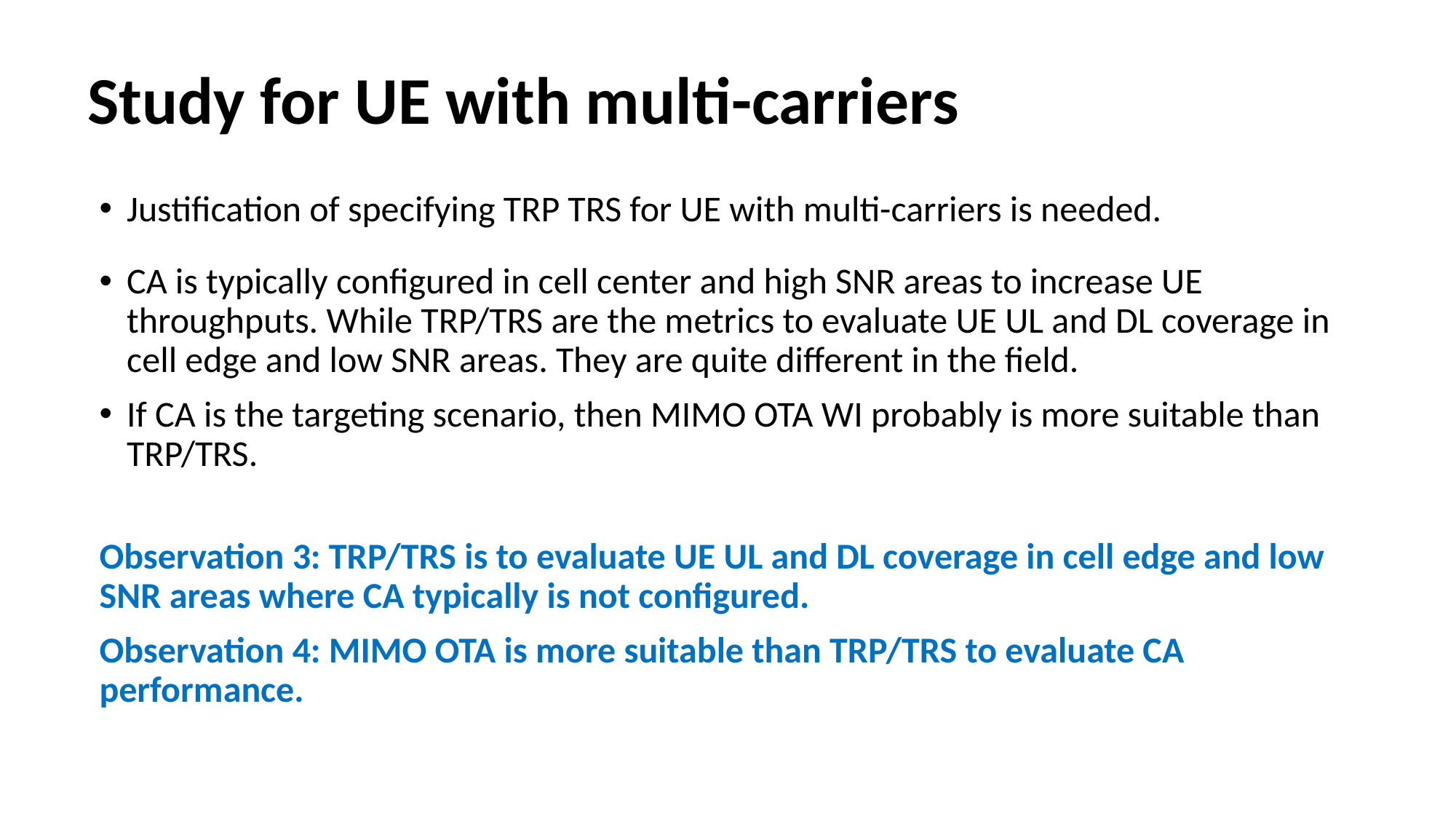

# Study for UE with multi-carriers
Justification of specifying TRP TRS for UE with multi-carriers is needed.
CA is typically configured in cell center and high SNR areas to increase UE throughputs. While TRP/TRS are the metrics to evaluate UE UL and DL coverage in cell edge and low SNR areas. They are quite different in the field.
If CA is the targeting scenario, then MIMO OTA WI probably is more suitable than TRP/TRS.

Observation 3: TRP/TRS is to evaluate UE UL and DL coverage in cell edge and low SNR areas where CA typically is not configured.
Observation 4: MIMO OTA is more suitable than TRP/TRS to evaluate CA performance.